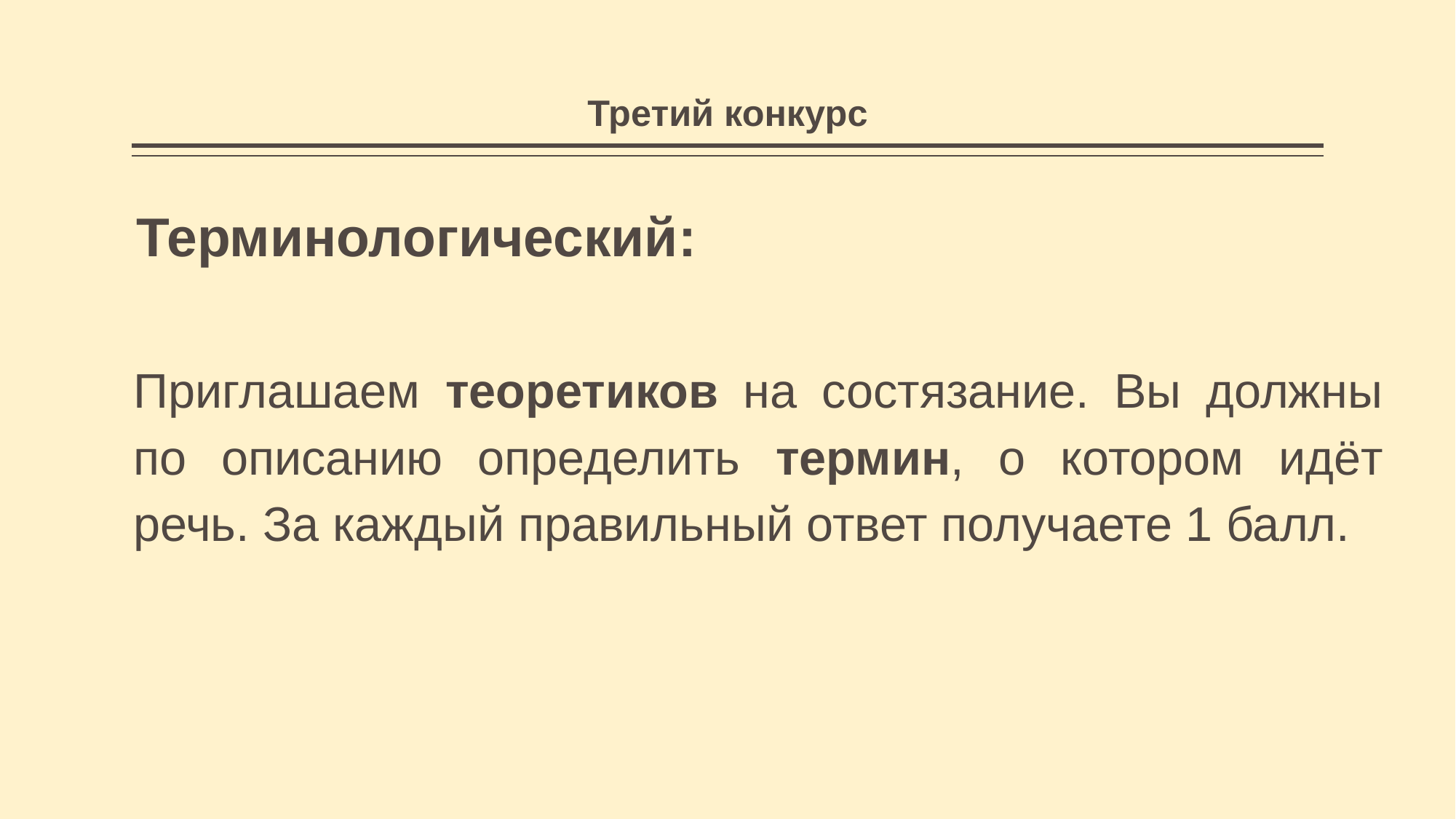

# Третий конкурс
Терминологический:
Приглашаем теоретиков на состязание. Вы должны по описанию определить термин, о котором идёт речь. За каждый правильный ответ получаете 1 балл.